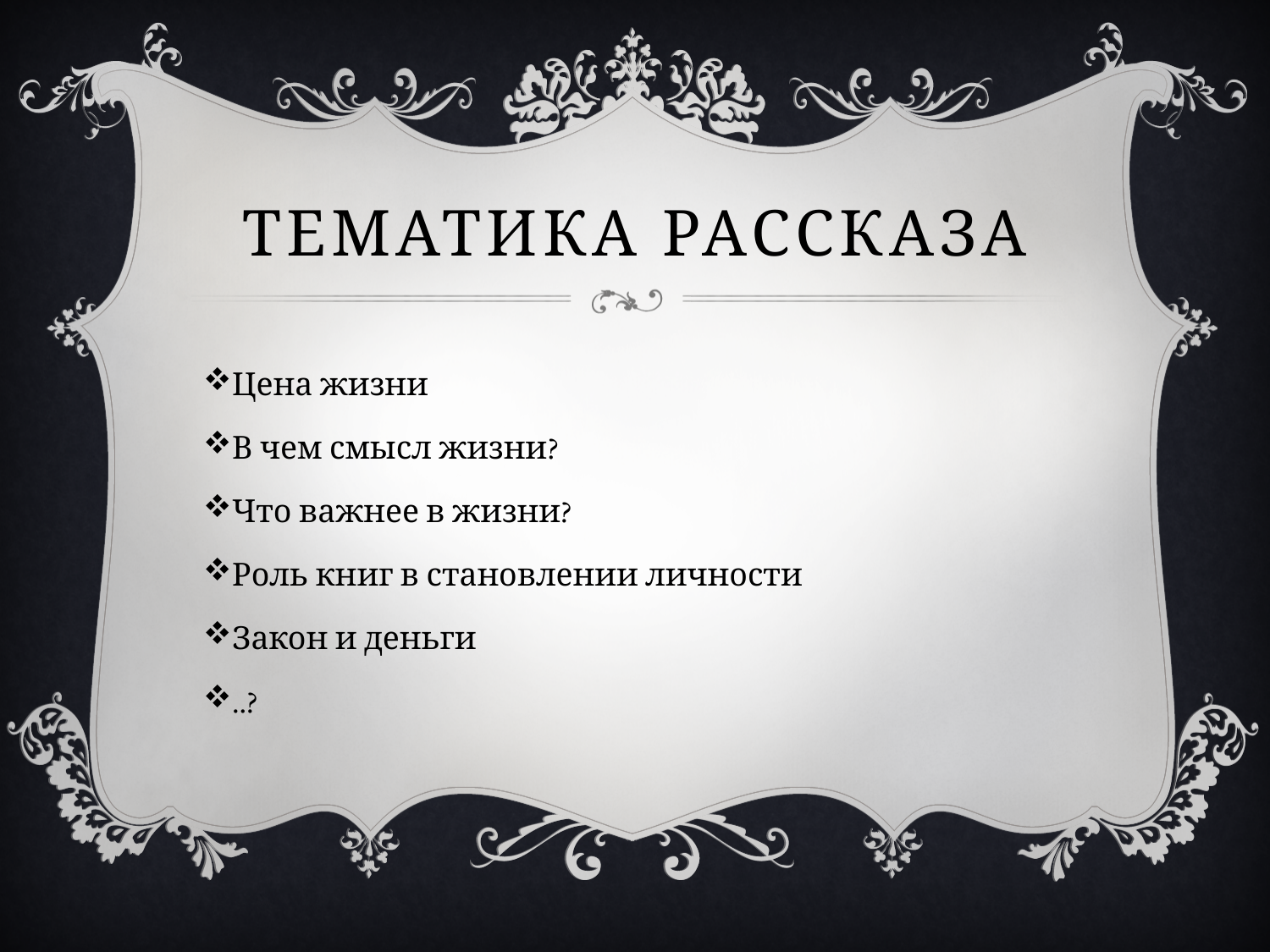

# Тематика рассказа
Цена жизни
В чем смысл жизни?
Что важнее в жизни?
Роль книг в становлении личности
Закон и деньги
..?